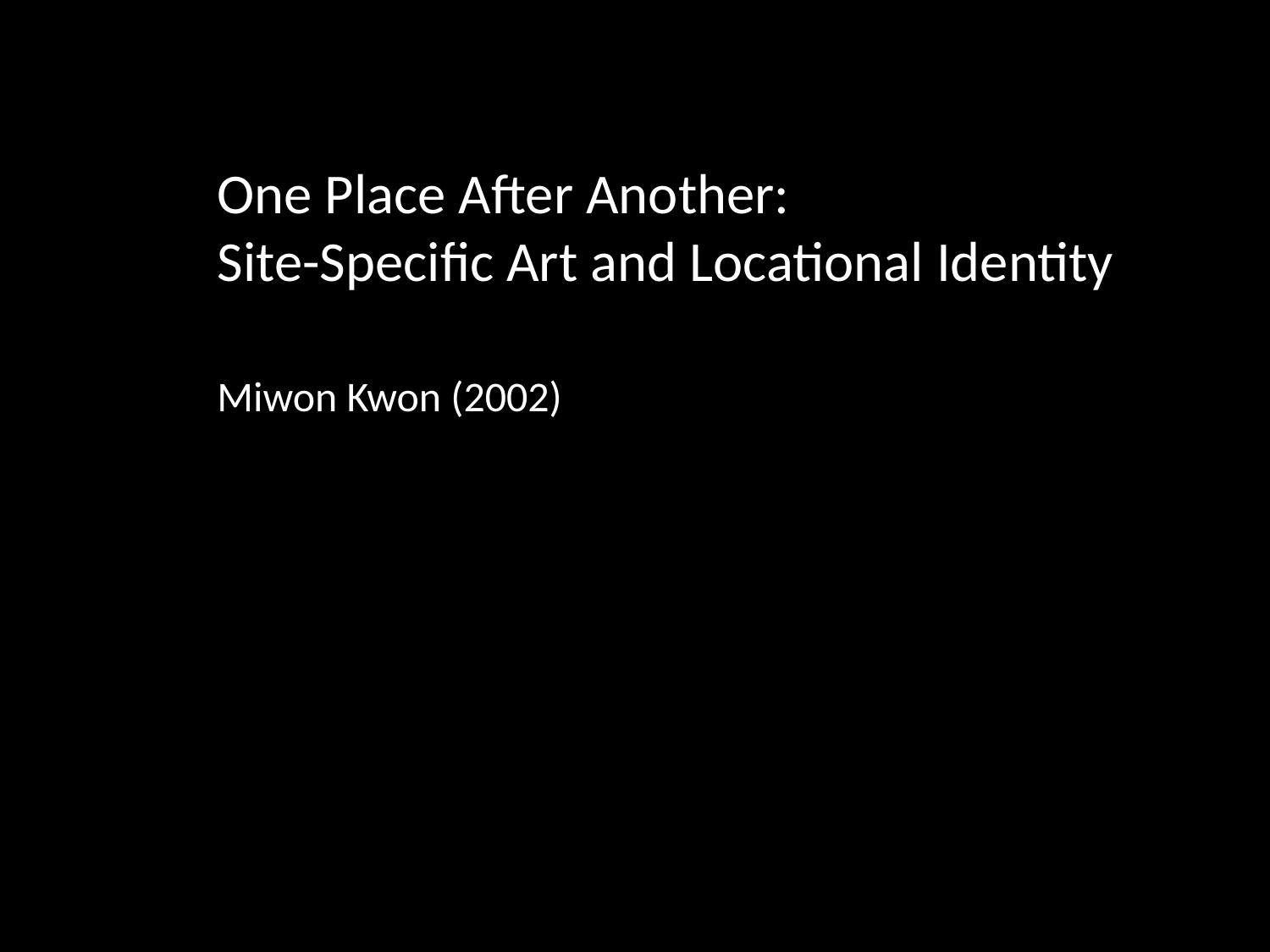

One Place After Another:
Site-Specific Art and Locational Identity

Miwon Kwon (2002)